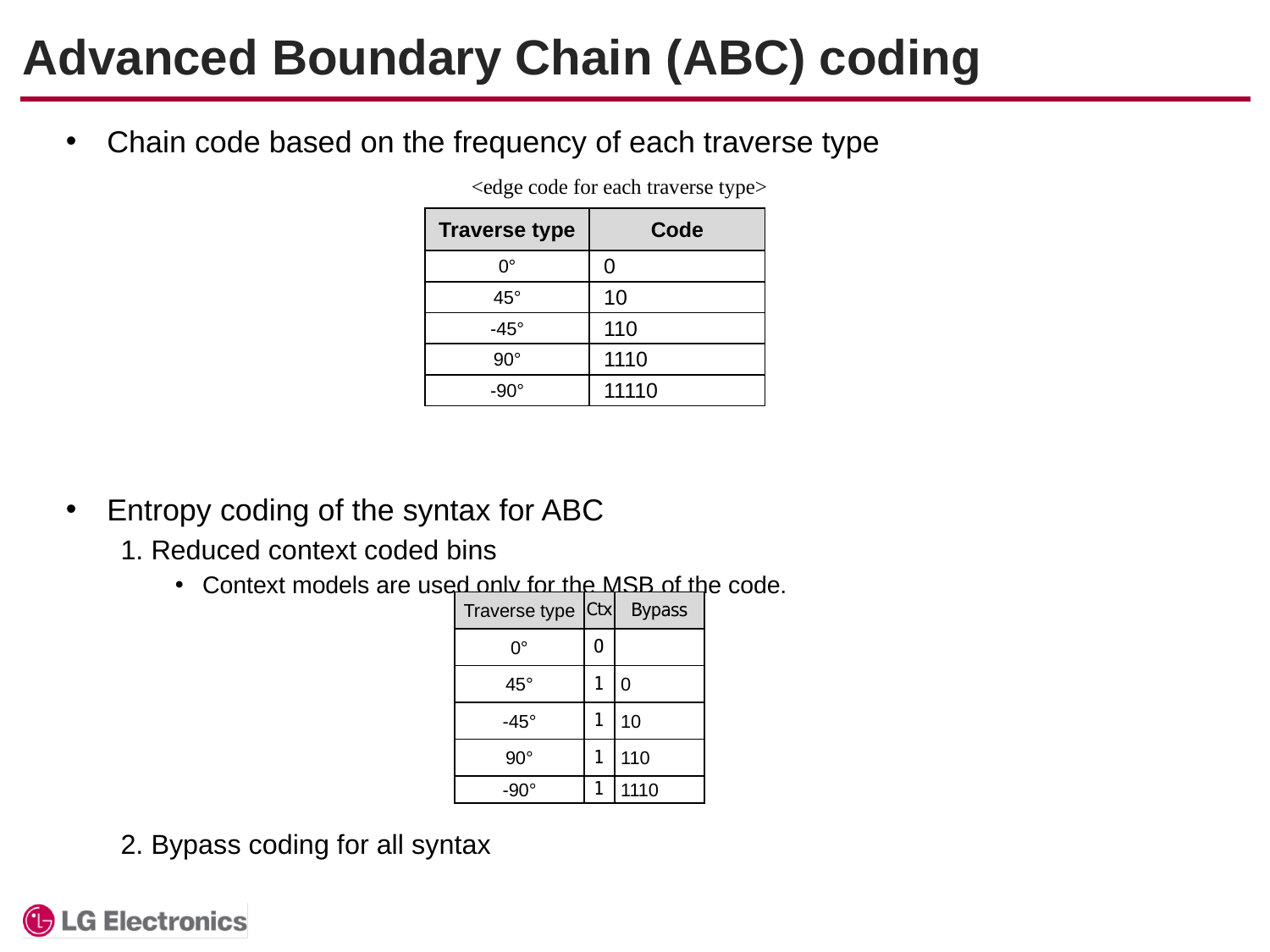

# Advanced Boundary Chain (ABC) coding
Chain code based on the frequency of each traverse type

Entropy coding of the syntax for ABC
1. Reduced context coded bins
Context models are used only for the MSB of the code.

2. Bypass coding for all syntax
<edge code for each traverse type>
| Traverse type | Code |
| --- | --- |
| 0° | 0 |
| 45° | 10 |
| -45° | 110 |
| 90° | 1110 |
| -90° | 11110 |
| Traverse type | Ctx | Bypass |
| --- | --- | --- |
| 0° | 0 |  |
| 45° | 1 | 0 |
| -45° | 1 | 10 |
| 90° | 1 | 110 |
| -90° | 1 | 1110 |